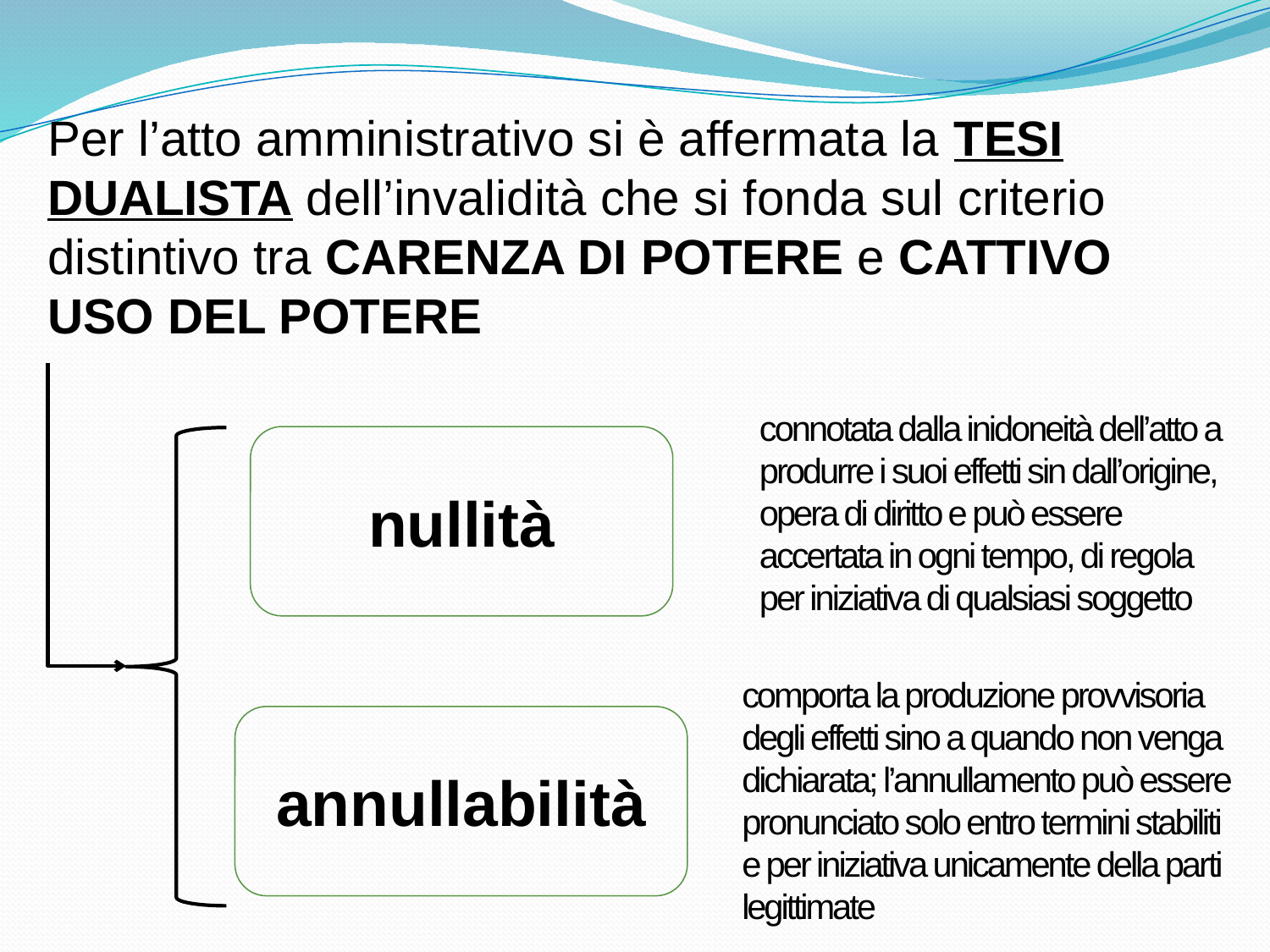

Per l’atto amministrativo si è affermata la TESI DUALISTA dell’invalidità che si fonda sul criterio distintivo tra CARENZA DI POTERE e CATTIVO USO DEL POTERE
connotata dalla inidoneità dell’atto a produrre i suoi effetti sin dall’origine, opera di diritto e può essere accertata in ogni tempo, di regola per iniziativa di qualsiasi soggetto
nullità

comporta la produzione provvisoria degli effetti sino a quando non venga dichiarata; l’annullamento può essere pronunciato solo entro termini stabiliti e per iniziativa unicamente della parti legittimate
annullabilità